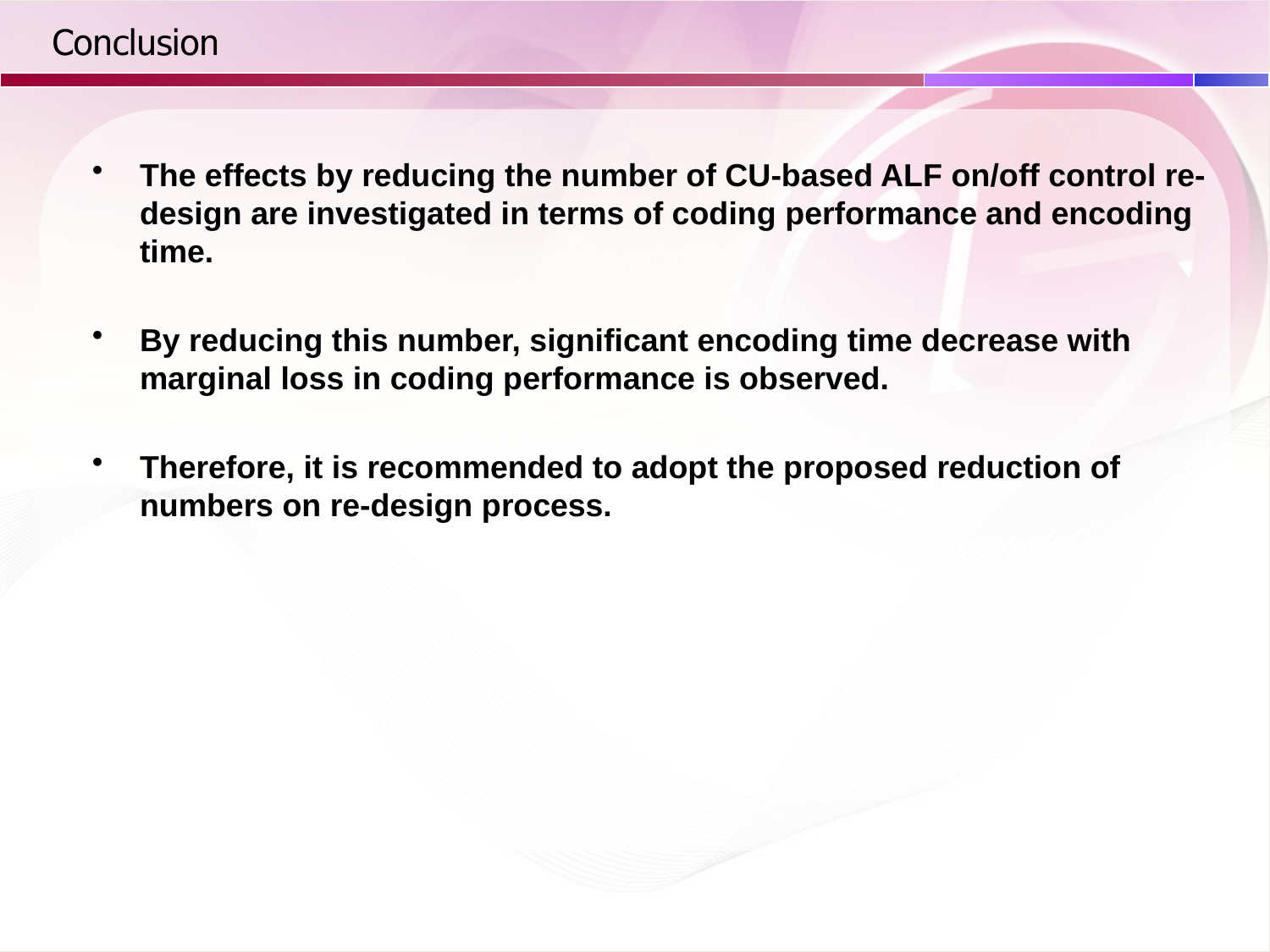

# Conclusion
The effects by reducing the number of CU-based ALF on/off control re-design are investigated in terms of coding performance and encoding time.

By reducing this number, significant encoding time decrease with marginal loss in coding performance is observed.

Therefore, it is recommended to adopt the proposed reduction of numbers on re-design process.